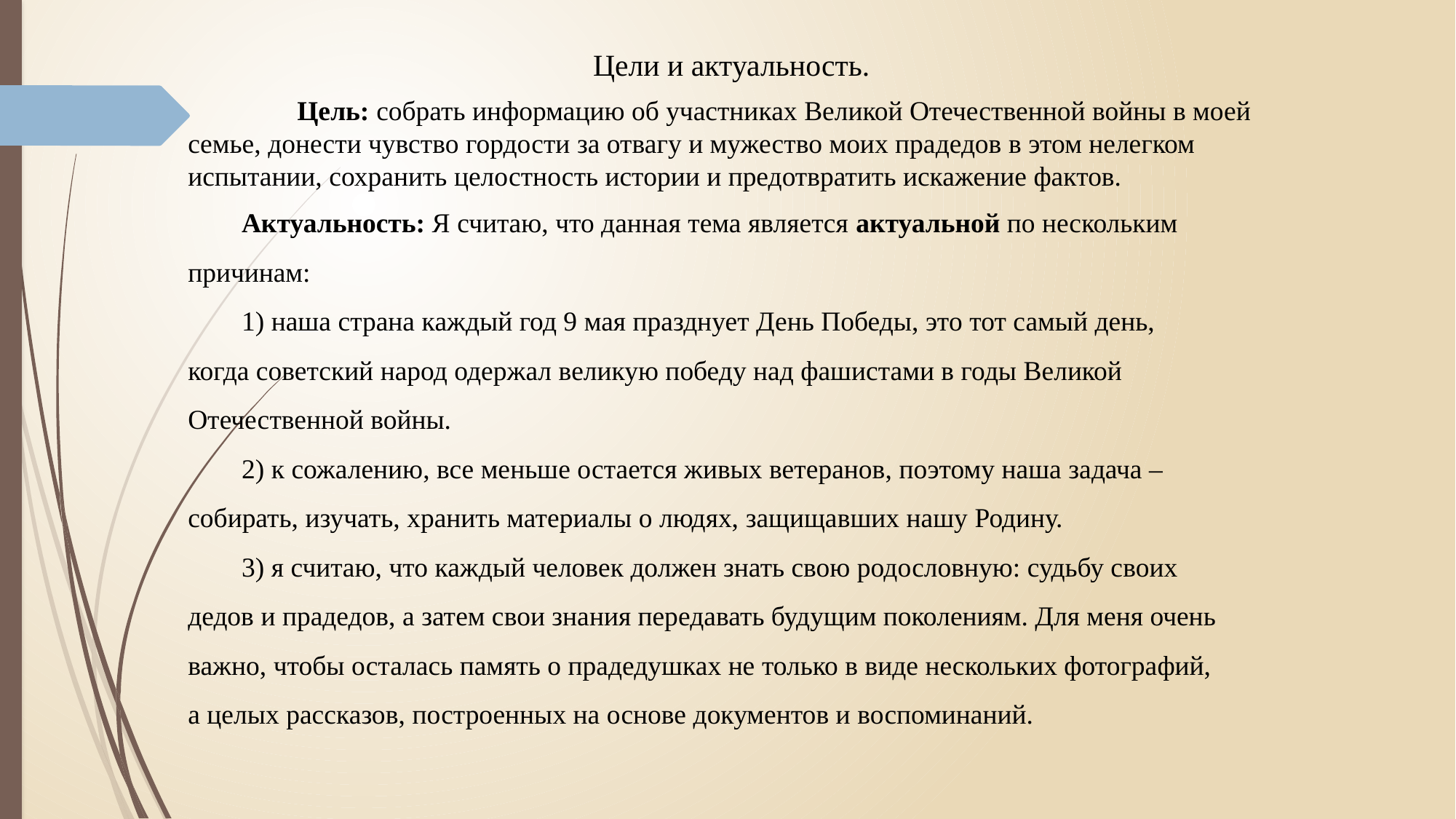

Цели и актуальность.
	Цель: собрать информацию об участниках Великой Отечественной войны в моей семье, донести чувство гордости за отвагу и мужество моих прадедов в этом нелегком испытании, сохранить целостность истории и предотвратить искажение фактов.
Актуальность: Я считаю, что данная тема является актуальной по нескольким причинам:
1) наша страна каждый год 9 мая празднует День Победы, это тот самый день, когда советский народ одержал великую победу над фашистами в годы Великой Отечественной войны.
2) к сожалению, все меньше остается живых ветеранов, поэтому наша задача – собирать, изучать, хранить материалы о людях, защищавших нашу Родину.
3) я считаю, что каждый человек должен знать свою родословную: судьбу своих дедов и прадедов, а затем свои знания передавать будущим поколениям. Для меня очень важно, чтобы осталась память о прадедушках не только в виде нескольких фотографий, а целых рассказов, построенных на основе документов и воспоминаний.